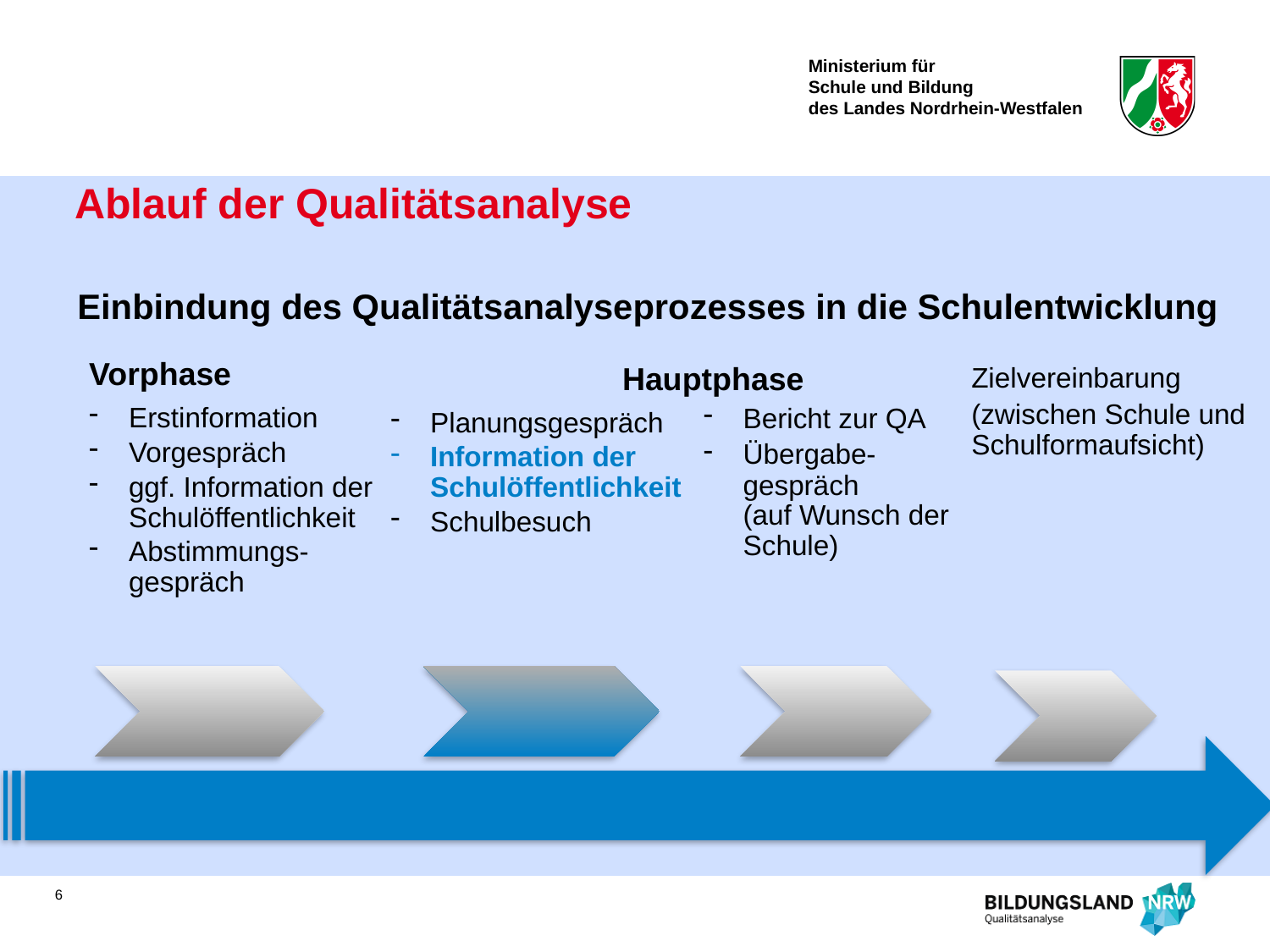

# Ablauf der Qualitätsanalyse
Einbindung des Qualitätsanalyseprozesses in die Schulentwicklung
Zielvereinbarung
(zwischen Schule und Schulformaufsicht)

Vorphase
Erstinformation
Vorgespräch
ggf. Information der Schulöffentlichkeit
Abstimmungs-gespräch
Hauptphase
Planungsgespräch
Information der
Schulöffentlichkeit
Schulbesuch
Bericht zur QA
Übergabe-gespräch
(auf Wunsch der Schule)

6